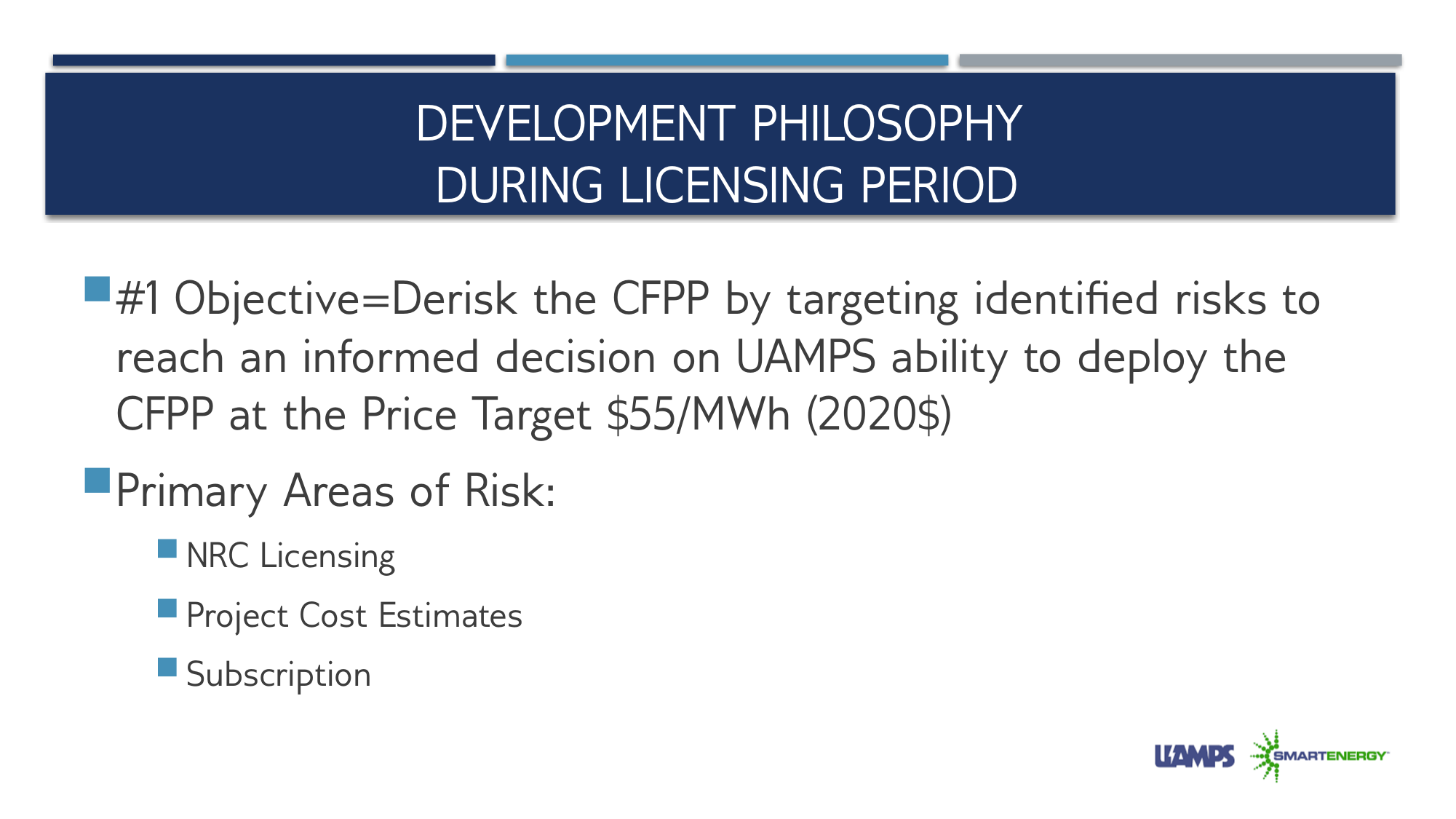

# Development Philosophy During Licensing Period
#1 Objective=Derisk the CFPP by targeting identified risks to reach an informed decision on UAMPS ability to deploy the CFPP at the Price Target $55/MWh (2020$)
Primary Areas of Risk:
NRC Licensing
Project Cost Estimates
Subscription